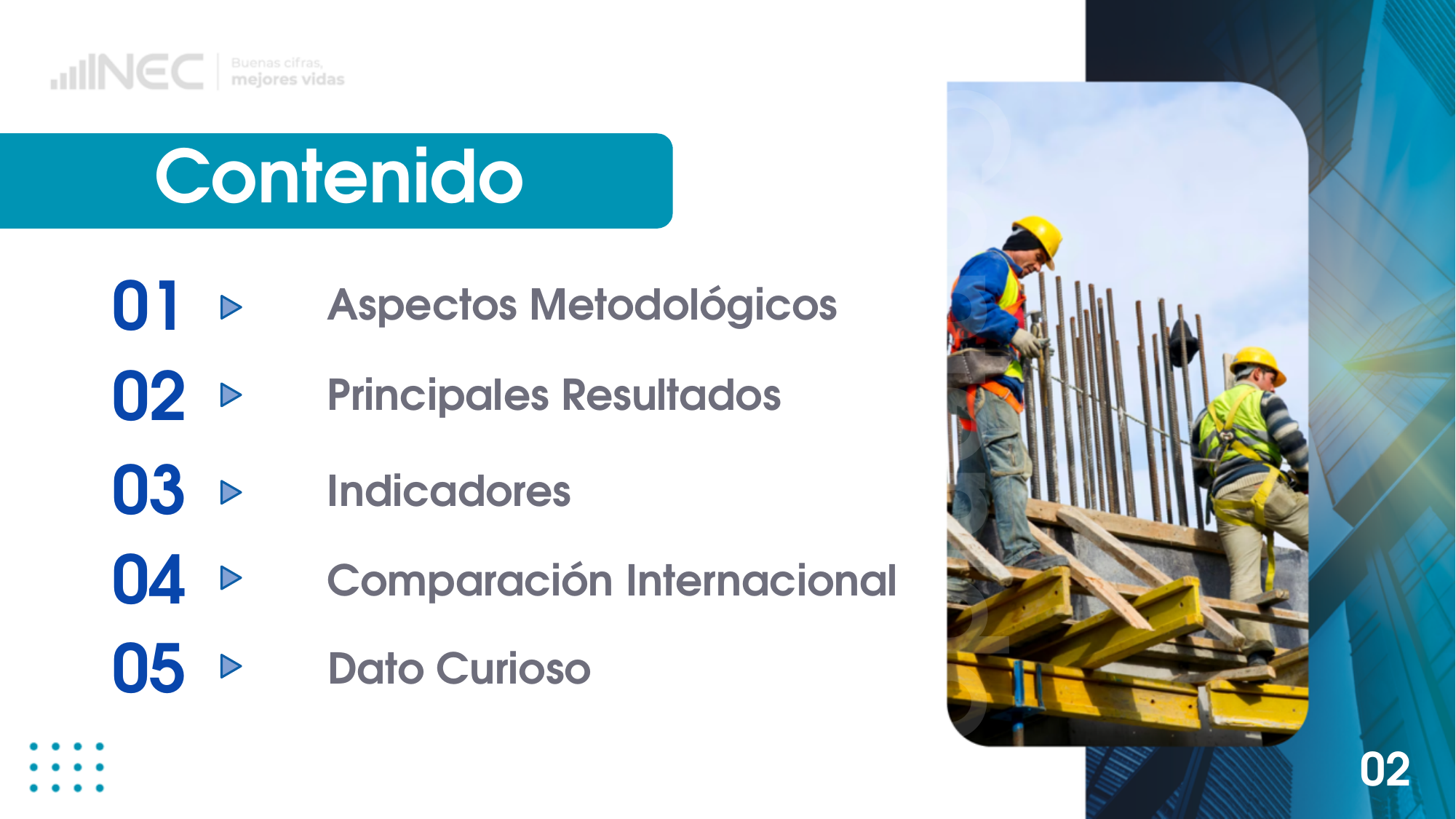

# Contenido
01
Aspectos Metodológicos

02
Principales Resultados

03
Indicadores

04
Comparación Internacional

05
Dato Curioso

Contenido
02